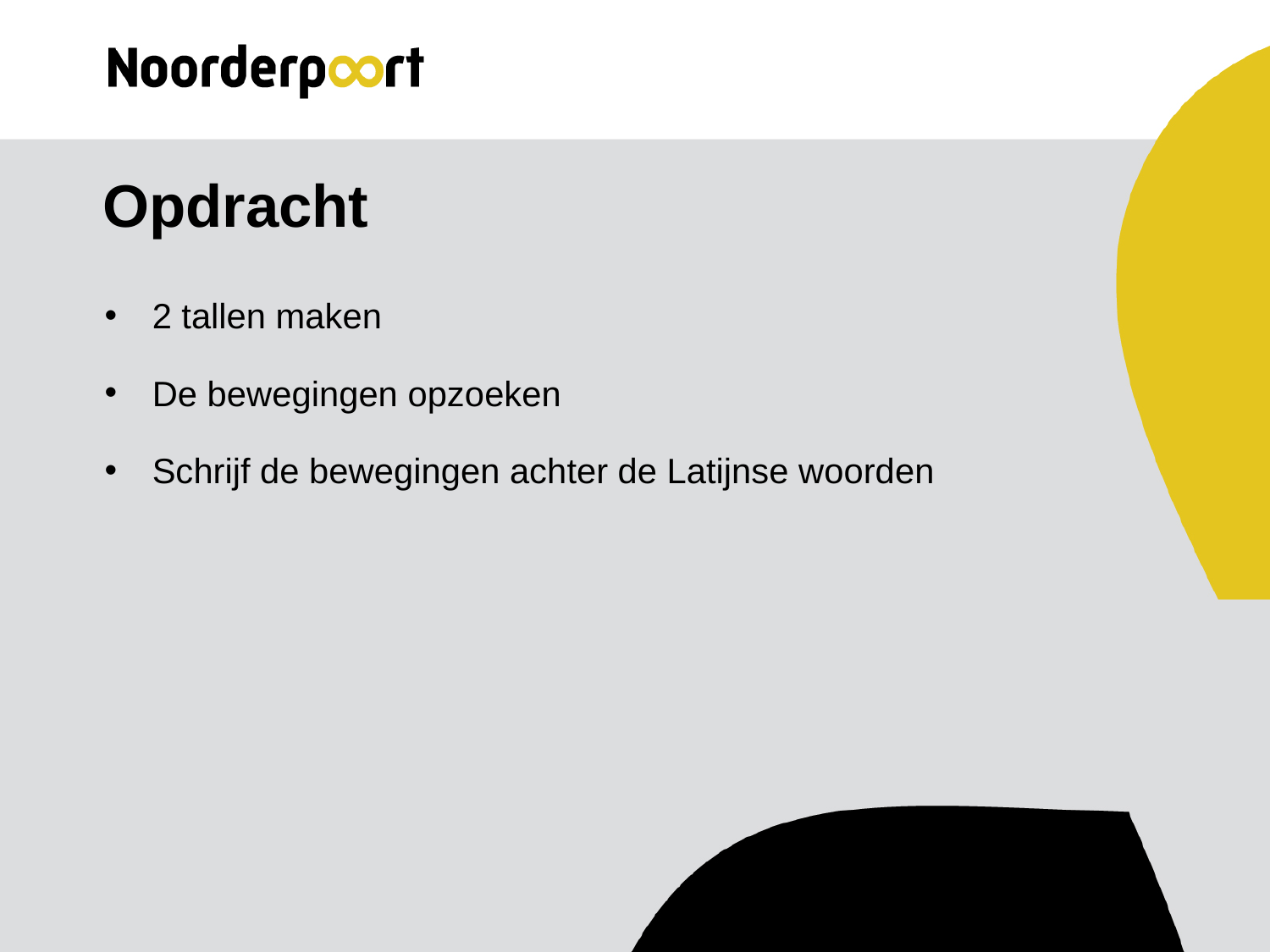

# Opdracht
2 tallen maken

De bewegingen opzoeken

Schrijf de bewegingen achter de Latijnse woorden